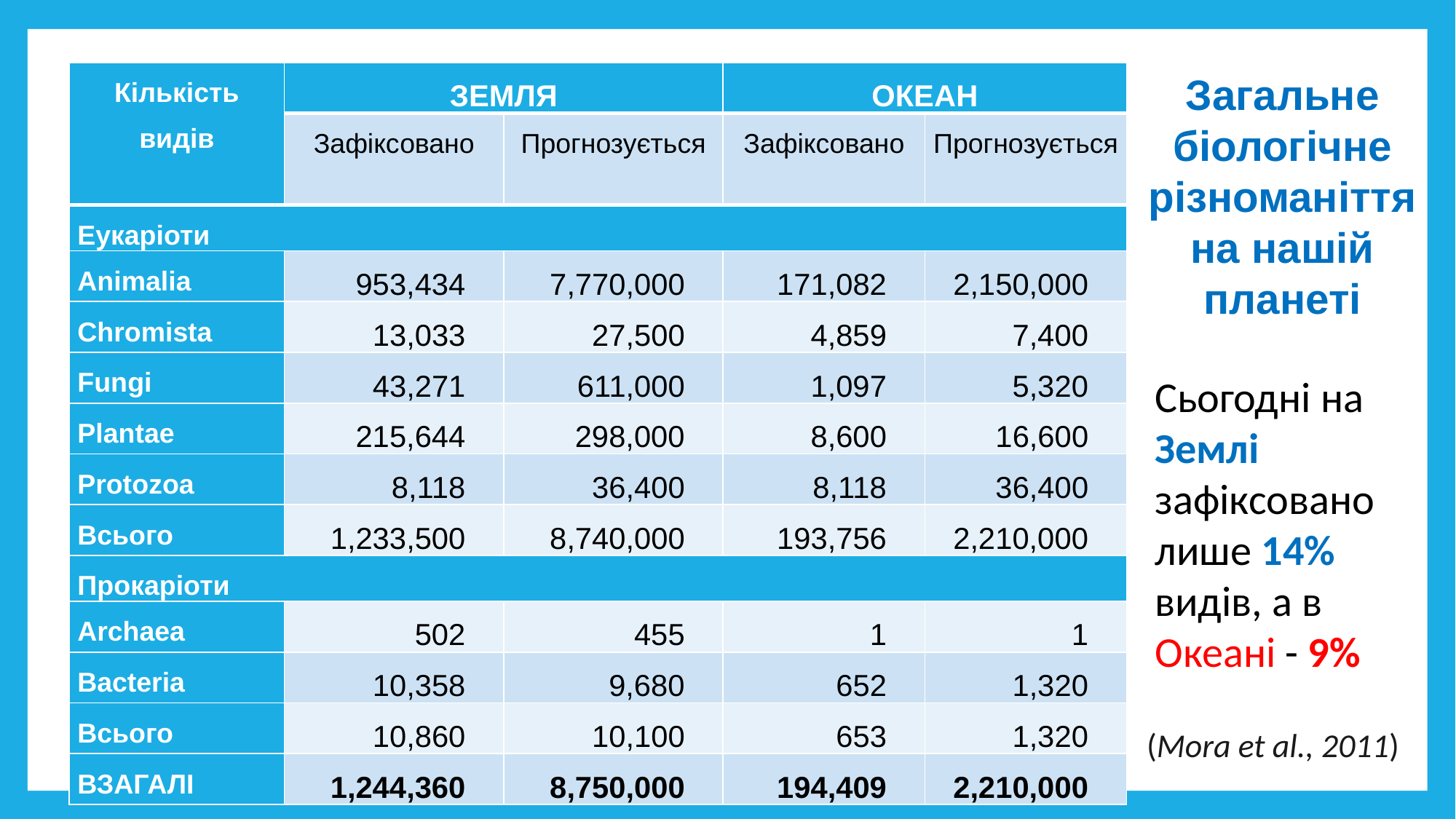

| Кількість видів | ЗЕМЛЯ |  | ОКЕАН |  |
| --- | --- | --- | --- | --- |
|  | Зафіксовано | Прогнозується | Зафіксовано | Прогнозується |
| Еукаріоти |  |  |  |  |
| Animalia | 953,434 | 7,770,000 | 171,082 | 2,150,000 |
| Chromista | 13,033 | 27,500 | 4,859 | 7,400 |
| Fungi | 43,271 | 611,000 | 1,097 | 5,320 |
| Plantae | 215,644 | 298,000 | 8,600 | 16,600 |
| Protozoa | 8,118 | 36,400 | 8,118 | 36,400 |
| Всього | 1,233,500 | 8,740,000 | 193,756 | 2,210,000 |
| Прокаріоти |  |  |  |  |
| Archaea | 502 | 455 | 1 | 1 |
| Bacteria | 10,358 | 9,680 | 652 | 1,320 |
| Всього | 10,860 | 10,100 | 653 | 1,320 |
| ВЗАГАЛІ | 1,244,360 | 8,750,000 | 194,409 | 2,210,000 |
Загальне біологічне різноманіття на нашій планеті
Сьогодні на Землі зафіксовано лише 14% видів, а в Океані - 9%
(Mora et al., 2011)